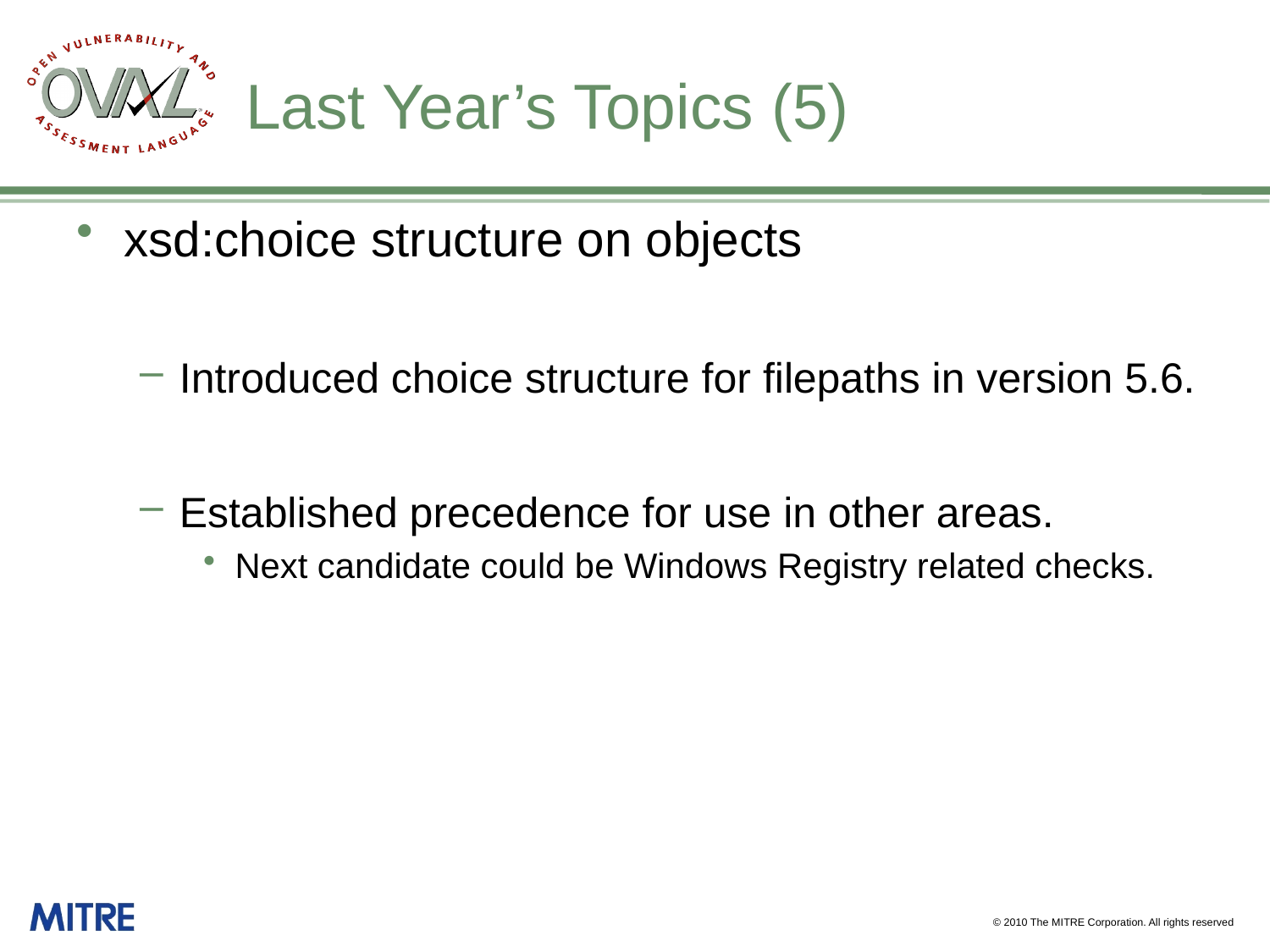

# Last Year’s Topics (5)
xsd:choice structure on objects

Introduced choice structure for filepaths in version 5.6.

Established precedence for use in other areas.
Next candidate could be Windows Registry related checks.